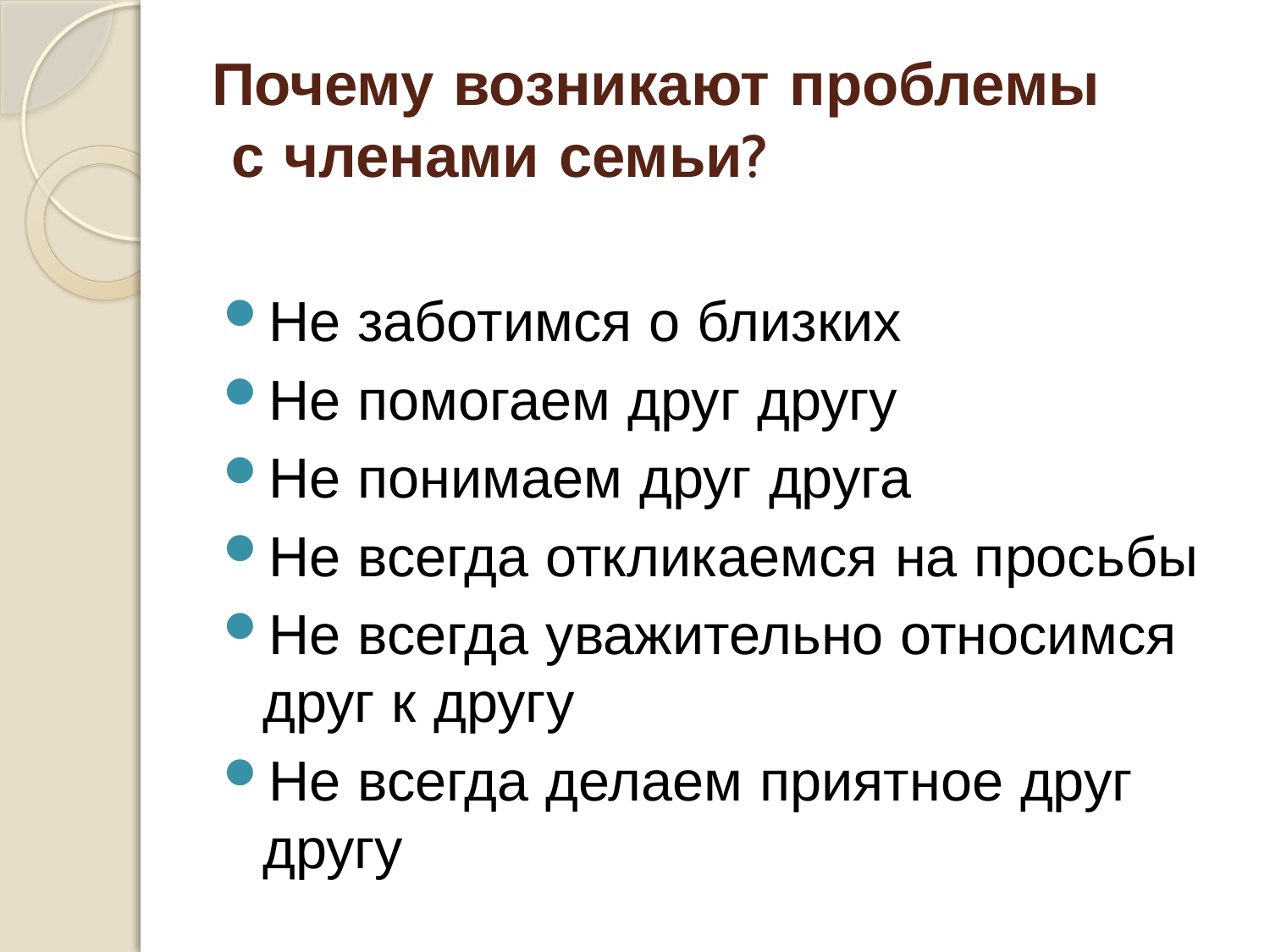

# Почему возникают проблемы        с членами семьи?

Не заботимся о близких
Не помогаем друг другу
Не понимаем друг друга
Не всегда откликаемся на просьбы
Не всегда уважительно относимся друг к другу
Не всегда делаем приятное друг другу